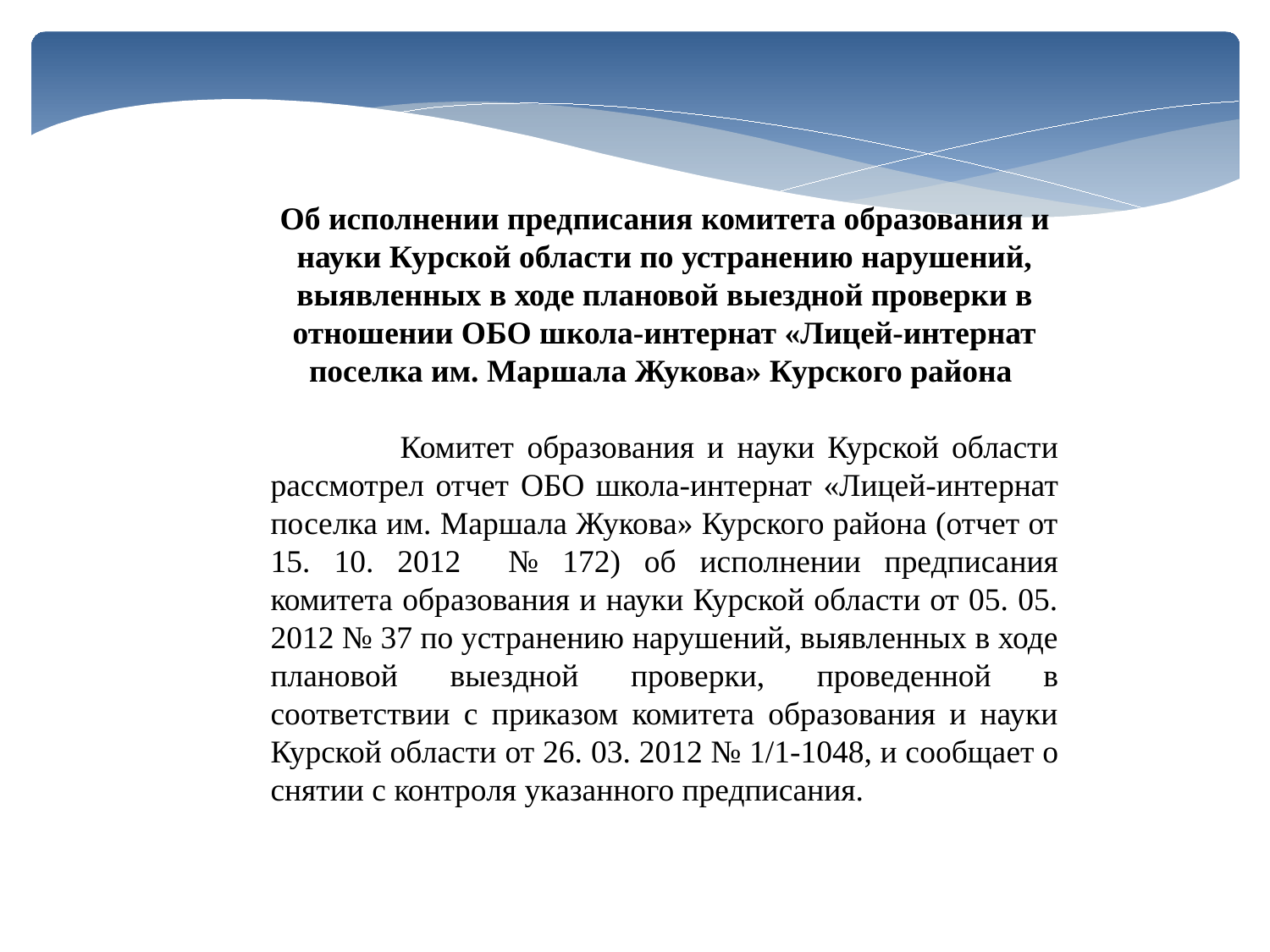

Об исполнении предписания комитета образования и науки Курской области по устранению нарушений, выявленных в ходе плановой выездной проверки в отношении ОБО школа-интернат «Лицей-интернат поселка им. Маршала Жукова» Курского района

          Комитет образования и науки Курской области рассмотрел отчет ОБО школа-интернат «Лицей-интернат поселка им. Маршала Жукова» Курского района (отчет от 15. 10. 2012  № 172) об исполнении предписания комитета образования и науки Курской области от 05. 05. 2012 № 37 по устранению нарушений, выявленных в ходе плановой выездной проверки, проведенной в соответствии с приказом комитета образования и науки Курской области от 26. 03. 2012 № 1/1-1048, и сообщает о снятии с контроля указанного предписания.